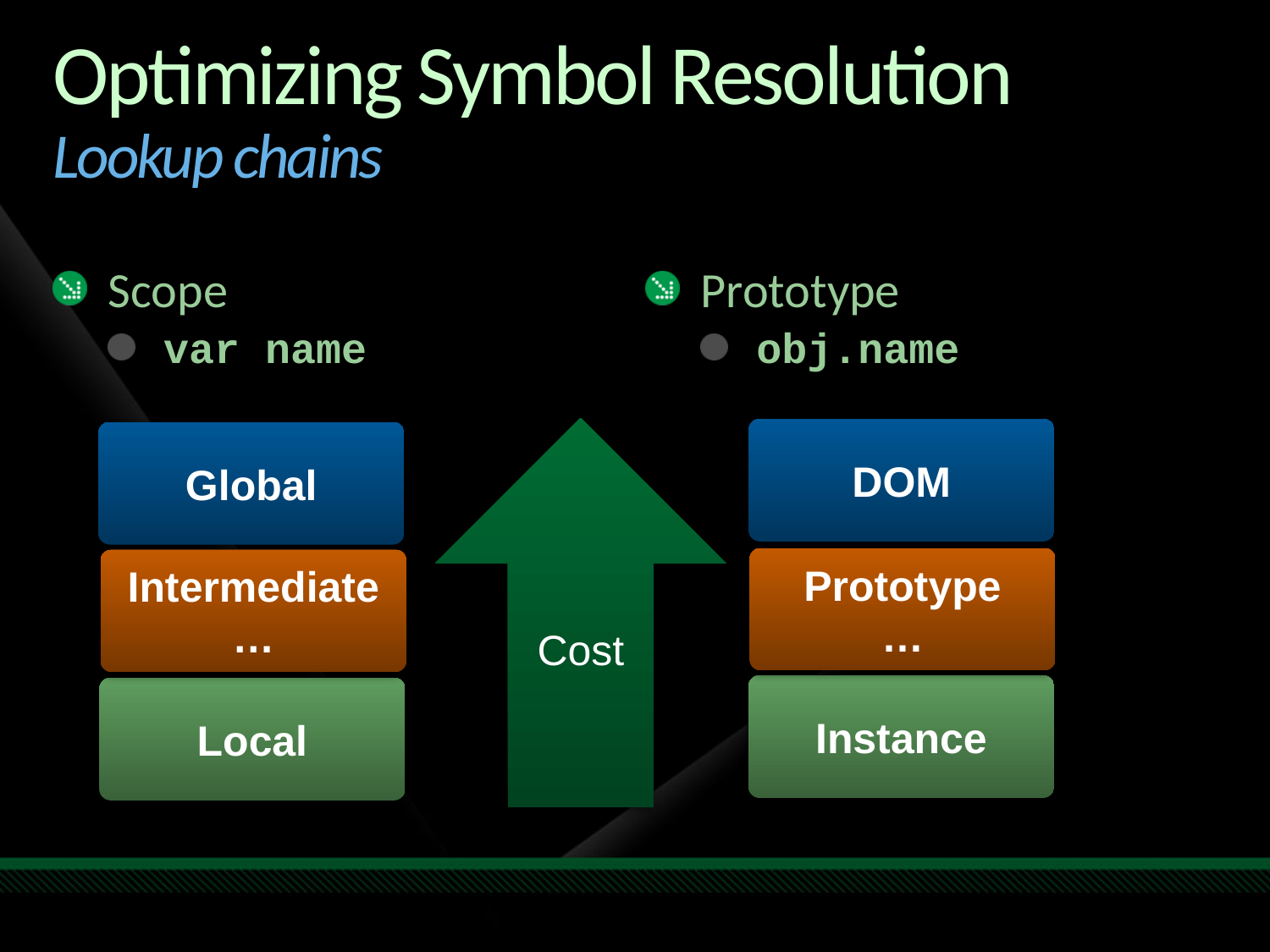

# Optimizing Symbol Resolution Lookup chains

Scope
var name

Prototype
obj.name
Cost
DOM
Global
Prototype
…
Intermediate
…
Instance
Local